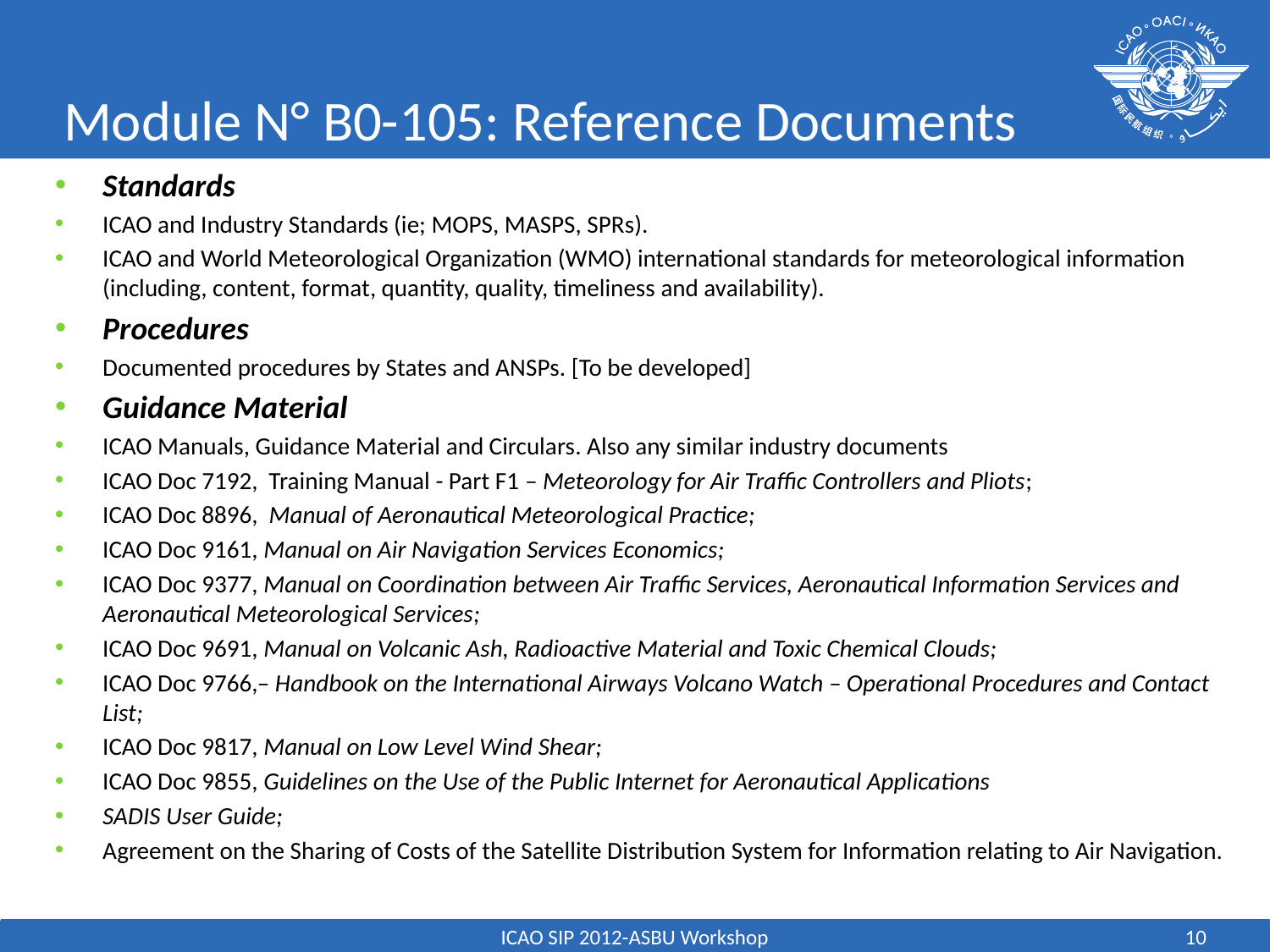

# Module N° B0-105: Reference Documents
Standards
ICAO and Industry Standards (ie; MOPS, MASPS, SPRs).
ICAO and World Meteorological Organization (WMO) international standards for meteorological information (including, content, format, quantity, quality, timeliness and availability).
Procedures
Documented procedures by States and ANSPs. [To be developed]
Guidance Material
ICAO Manuals, Guidance Material and Circulars. Also any similar industry documents
ICAO Doc 7192,  Training Manual - Part F1 – Meteorology for Air Traffic Controllers and Pliots;
ICAO Doc 8896,  Manual of Aeronautical Meteorological Practice;
ICAO Doc 9161, Manual on Air Navigation Services Economics;
ICAO Doc 9377, Manual on Coordination between Air Traffic Services, Aeronautical Information Services and Aeronautical Meteorological Services;
ICAO Doc 9691, Manual on Volcanic Ash, Radioactive Material and Toxic Chemical Clouds;
ICAO Doc 9766,– Handbook on the International Airways Volcano Watch – Operational Procedures and Contact List;
ICAO Doc 9817, Manual on Low Level Wind Shear;
ICAO Doc 9855, Guidelines on the Use of the Public Internet for Aeronautical Applications
SADIS User Guide;
Agreement on the Sharing of Costs of the Satellite Distribution System for Information relating to Air Navigation.

ICAO SIP 2012-ASBU Workshop
10